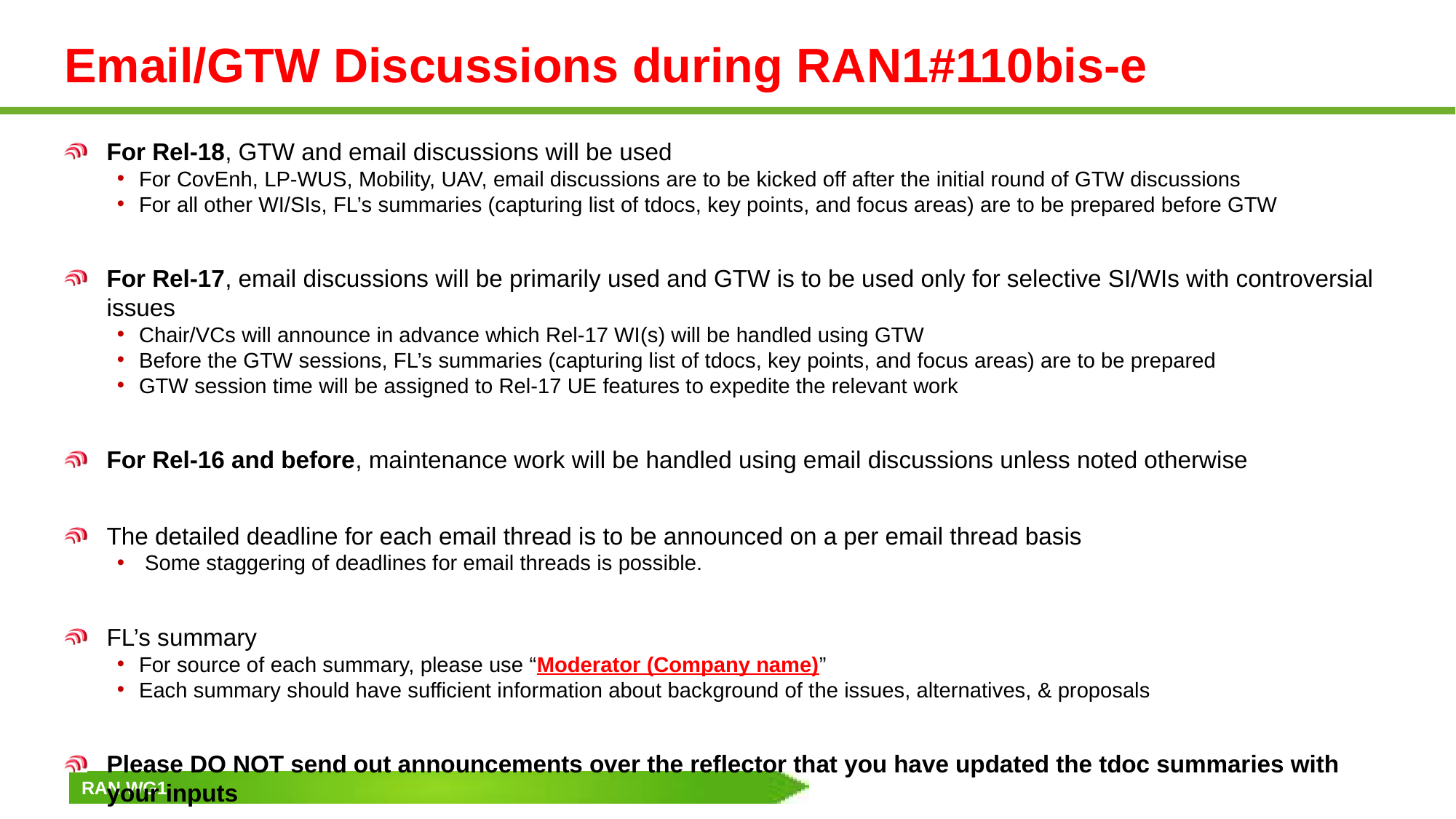

# Email/GTW Discussions during RAN1#110bis-e
For Rel-18, GTW and email discussions will be used
For CovEnh, LP-WUS, Mobility, UAV, email discussions are to be kicked off after the initial round of GTW discussions
For all other WI/SIs, FL’s summaries (capturing list of tdocs, key points, and focus areas) are to be prepared before GTW

For Rel-17, email discussions will be primarily used and GTW is to be used only for selective SI/WIs with controversial issues
Chair/VCs will announce in advance which Rel-17 WI(s) will be handled using GTW
Before the GTW sessions, FL’s summaries (capturing list of tdocs, key points, and focus areas) are to be prepared
GTW session time will be assigned to Rel-17 UE features to expedite the relevant work

For Rel-16 and before, maintenance work will be handled using email discussions unless noted otherwise

The detailed deadline for each email thread is to be announced on a per email thread basis
 Some staggering of deadlines for email threads is possible.

FL’s summary
For source of each summary, please use “Moderator (Company name)”
Each summary should have sufficient information about background of the issues, alternatives, & proposals

Please DO NOT send out announcements over the reflector that you have updated the tdoc summaries with your inputs